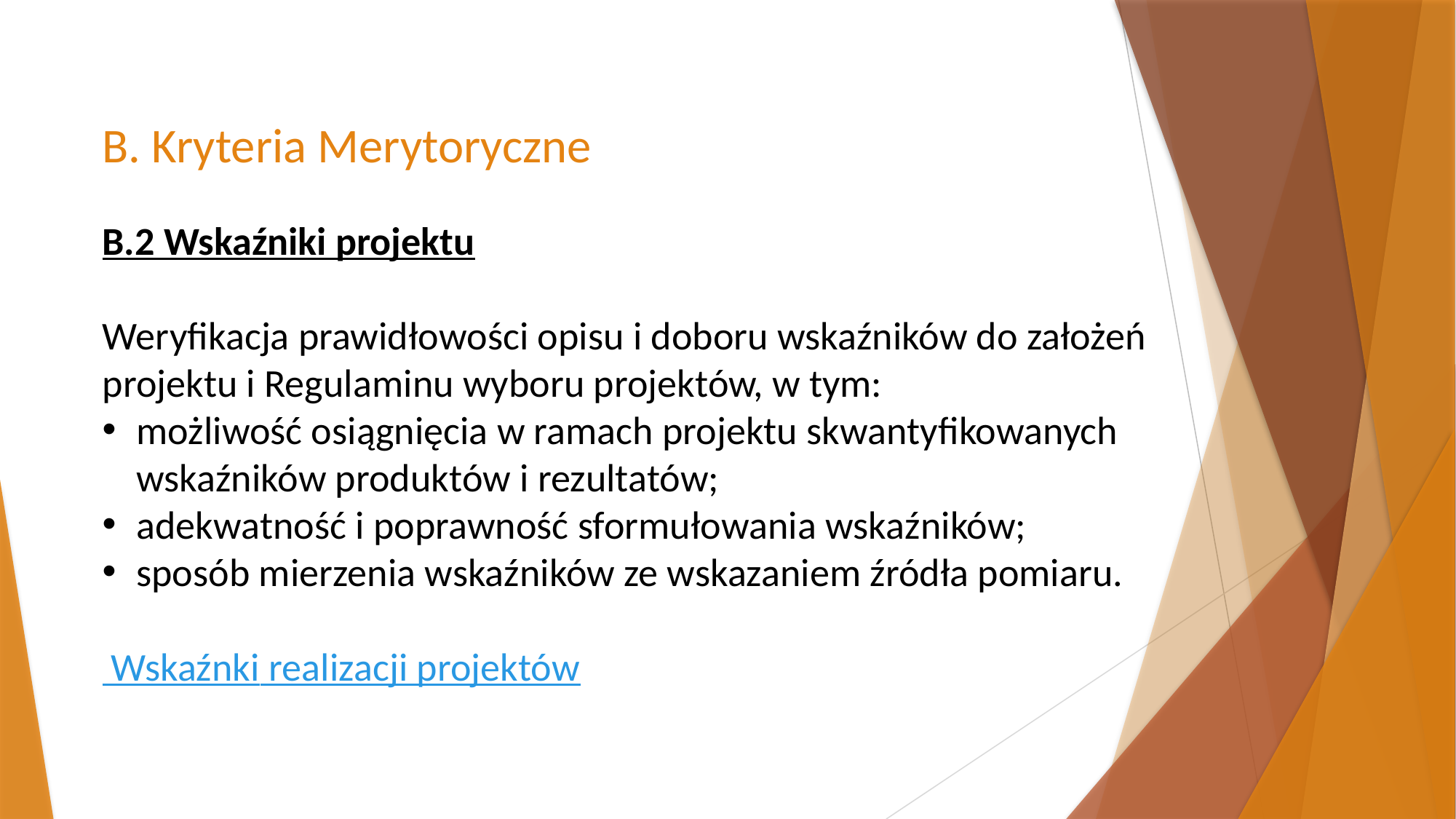

B. Kryteria Merytoryczne

B.2 Wskaźniki projektu

Weryfikacja prawidłowości opisu i doboru wskaźników do założeń projektu i Regulaminu wyboru projektów, w tym:
możliwość osiągnięcia w ramach projektu skwantyfikowanych wskaźników produktów i rezultatów;
adekwatność i poprawność sformułowania wskaźników;
sposób mierzenia wskaźników ze wskazaniem źródła pomiaru.

 Wskaźnki realizacji projektów